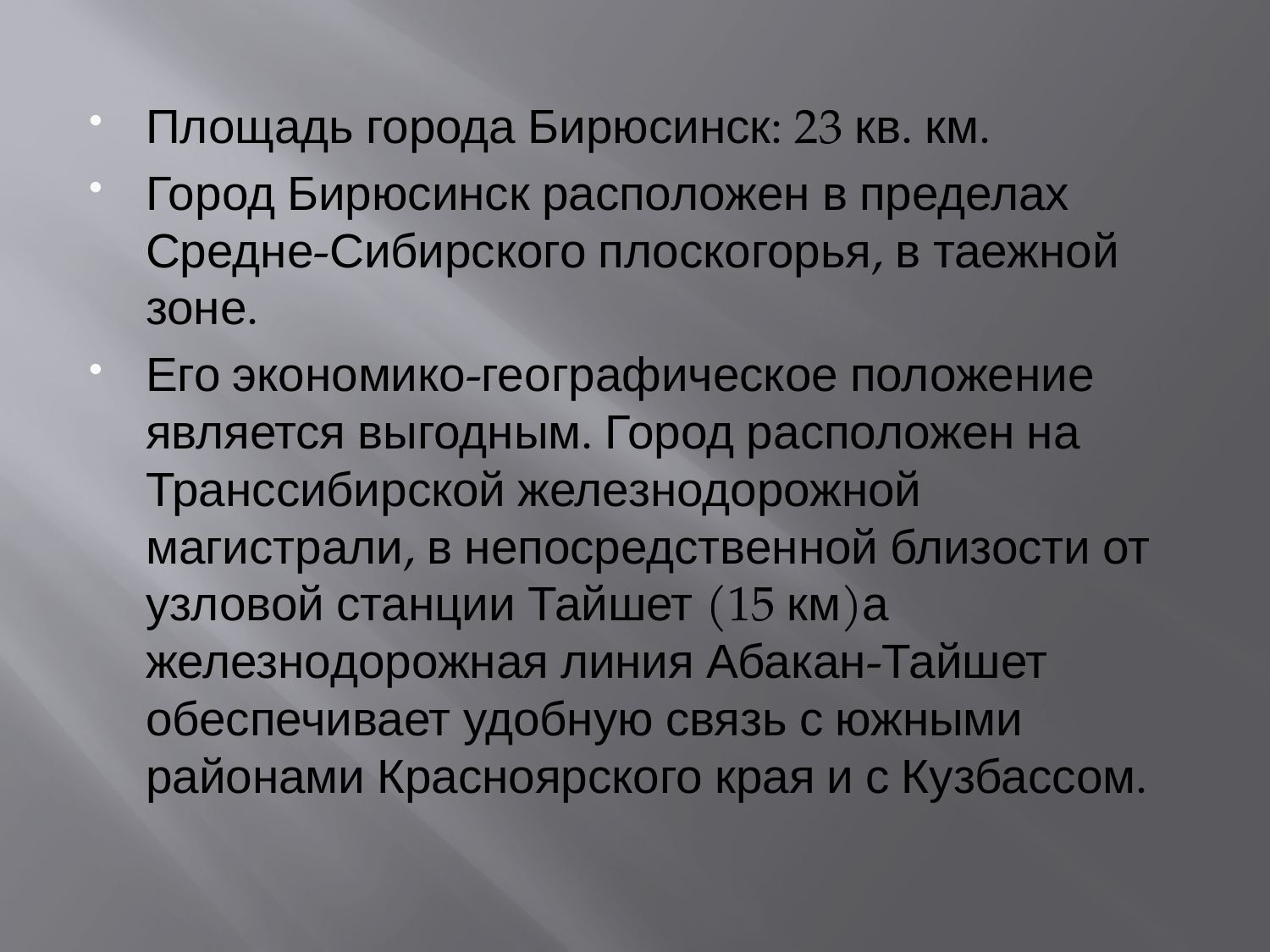

Площадь города Бирюсинск: 23 кв. км.
Город Бирюсинск расположен в пределах Средне-Сибирского плоскогорья, в таежной зоне.
Его экономико-географическое положение является выгодным. Город расположен на Транссибирской железнодорожной магистрали, в непосредственной близости от узловой станции Тайшет (15 км)а железнодорожная линия Абакан-Тайшет обеспечивает удобную связь с южными районами Красноярского края и с Кузбассом.